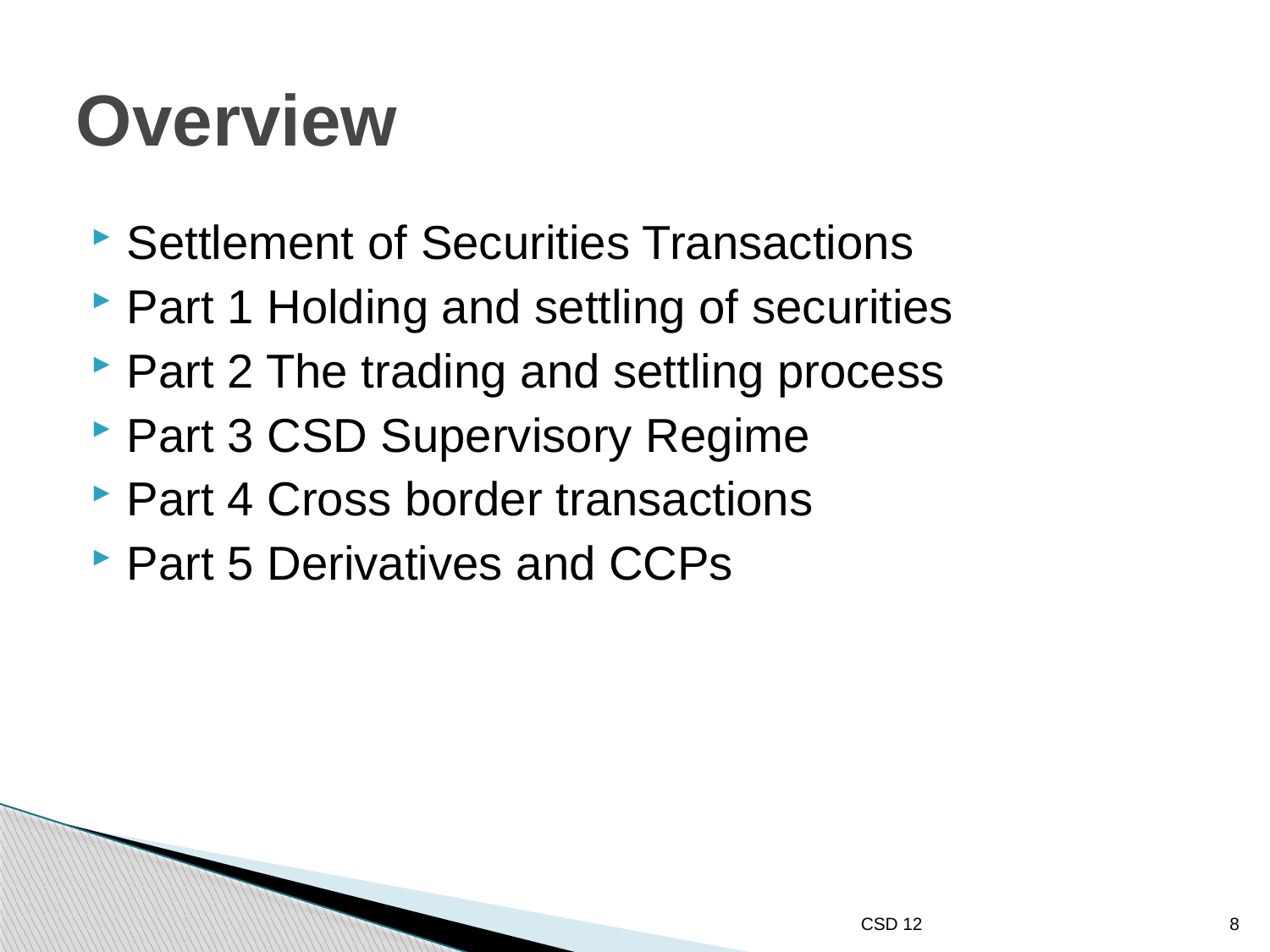

# Overview
Settlement of Securities Transactions
Part 1 Holding and settling of securities
Part 2 The trading and settling process
Part 3 CSD Supervisory Regime
Part 4 Cross border transactions
Part 5 Derivatives and CCPs
CSD 12
8